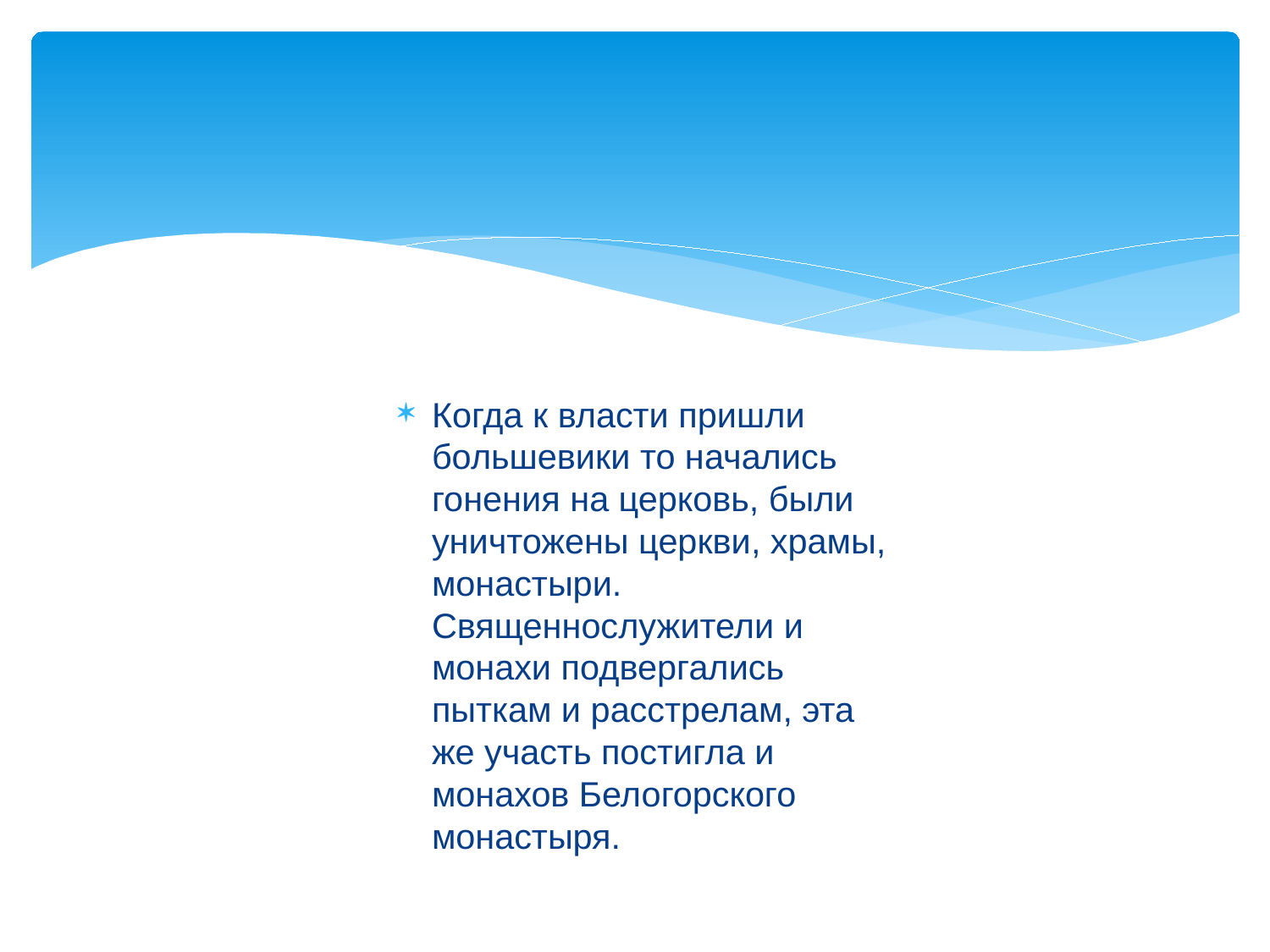

#

Когда к власти пришли большевики то начались гонения на церковь, были уничтожены церкви, храмы, монастыри. Священнослужители и монахи подвергались пыткам и расстрелам, эта же участь постигла и монахов Белогорского монастыря.